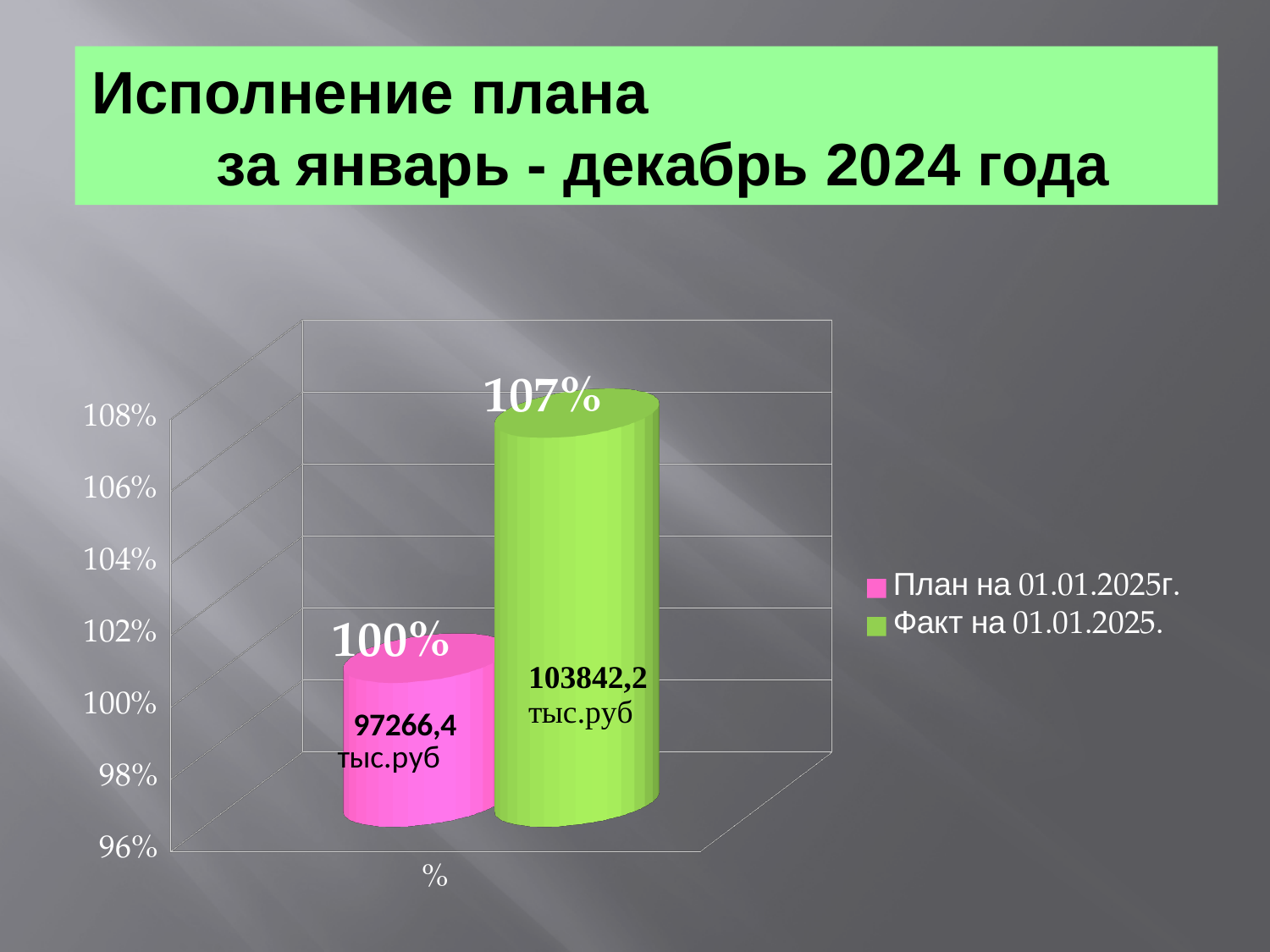

# Исполнение плана                                    за январь - декабрь 2024 года

[unsupported chart]